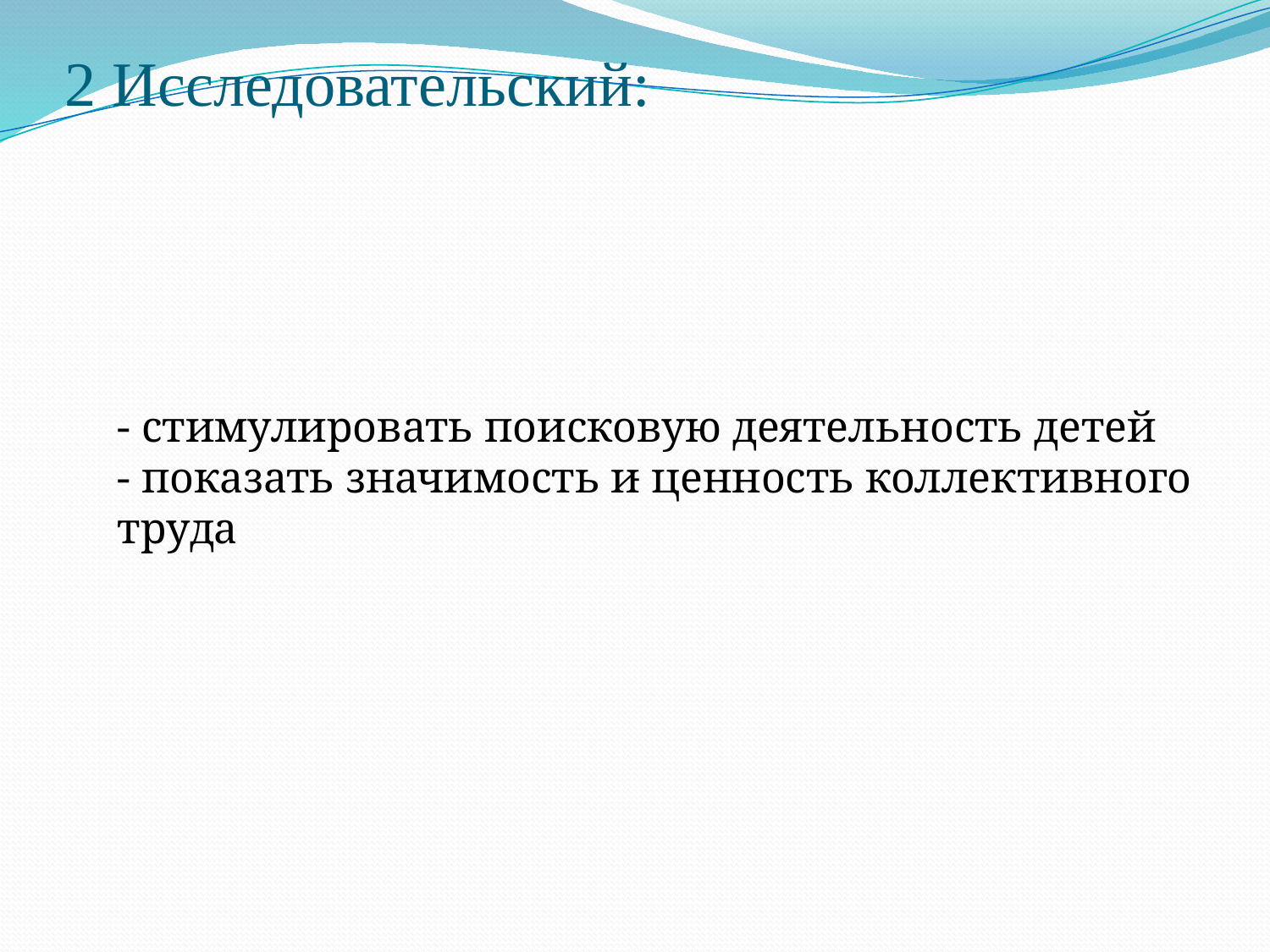

# 2 Исследовательский:

- стимулировать поисковую деятельность детей
- показать значимость и ценность коллективного труда

-